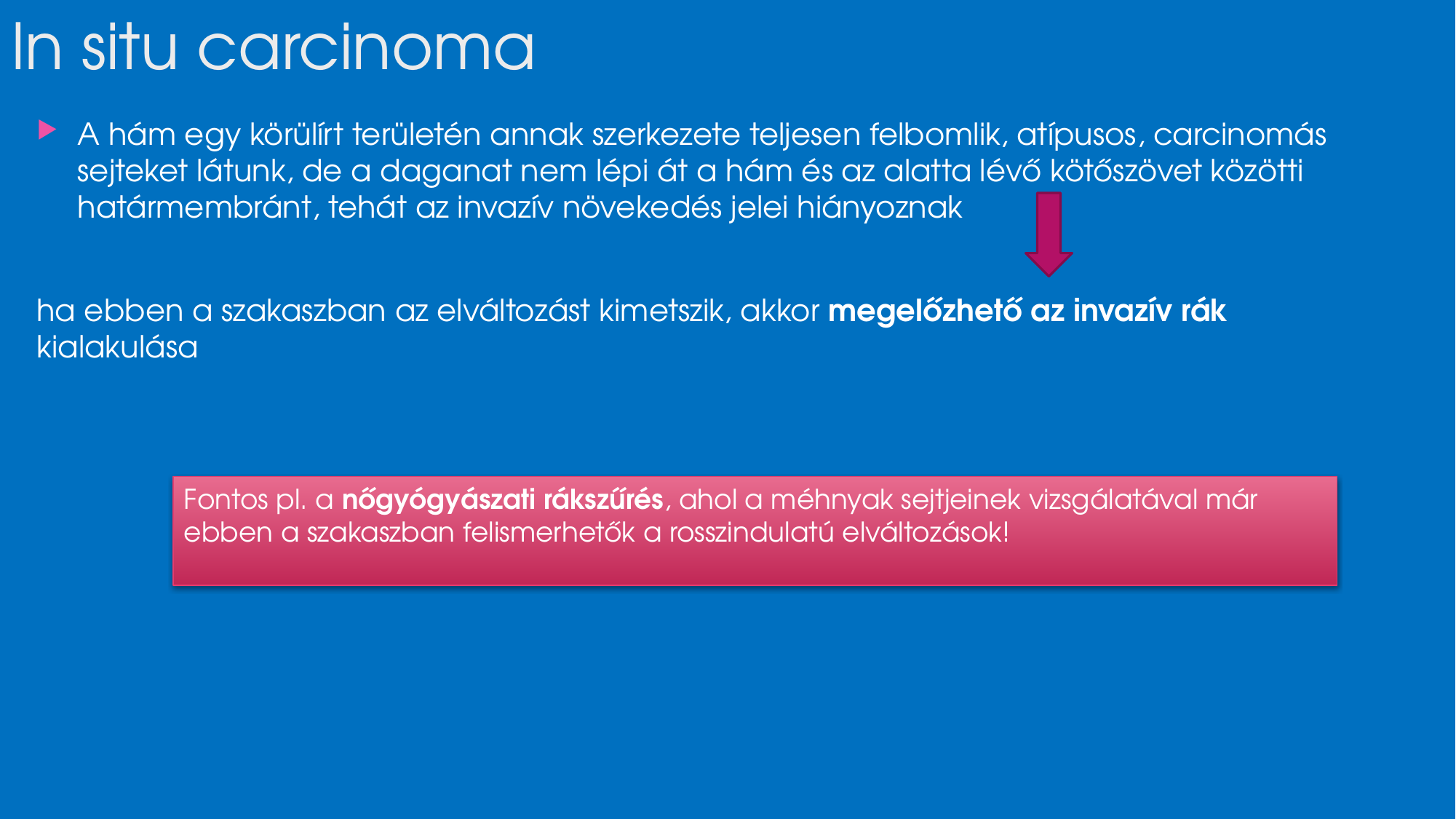

# In situ carcinoma
A hám egy körülírt területén annak szerkezete teljesen felbomlik, atípusos, carcinomás sejteket lá­tunk, de a daganat nem lépi át a hám és az alatta lévő kötőszövet közötti határmembránt, tehát az invazív növekedés jelei hiányoznak

ha ebben a szakaszban az elváltozást kimetszik, akkor megelőzhető az invazív rák kialakulása

Fontos pl. a nőgyógyászati rákszűrés, ahol a méhnyak sejtjeinek vizsgálatával már ebben a szakaszban felismerhetők a rosszindulatú elváltozások!